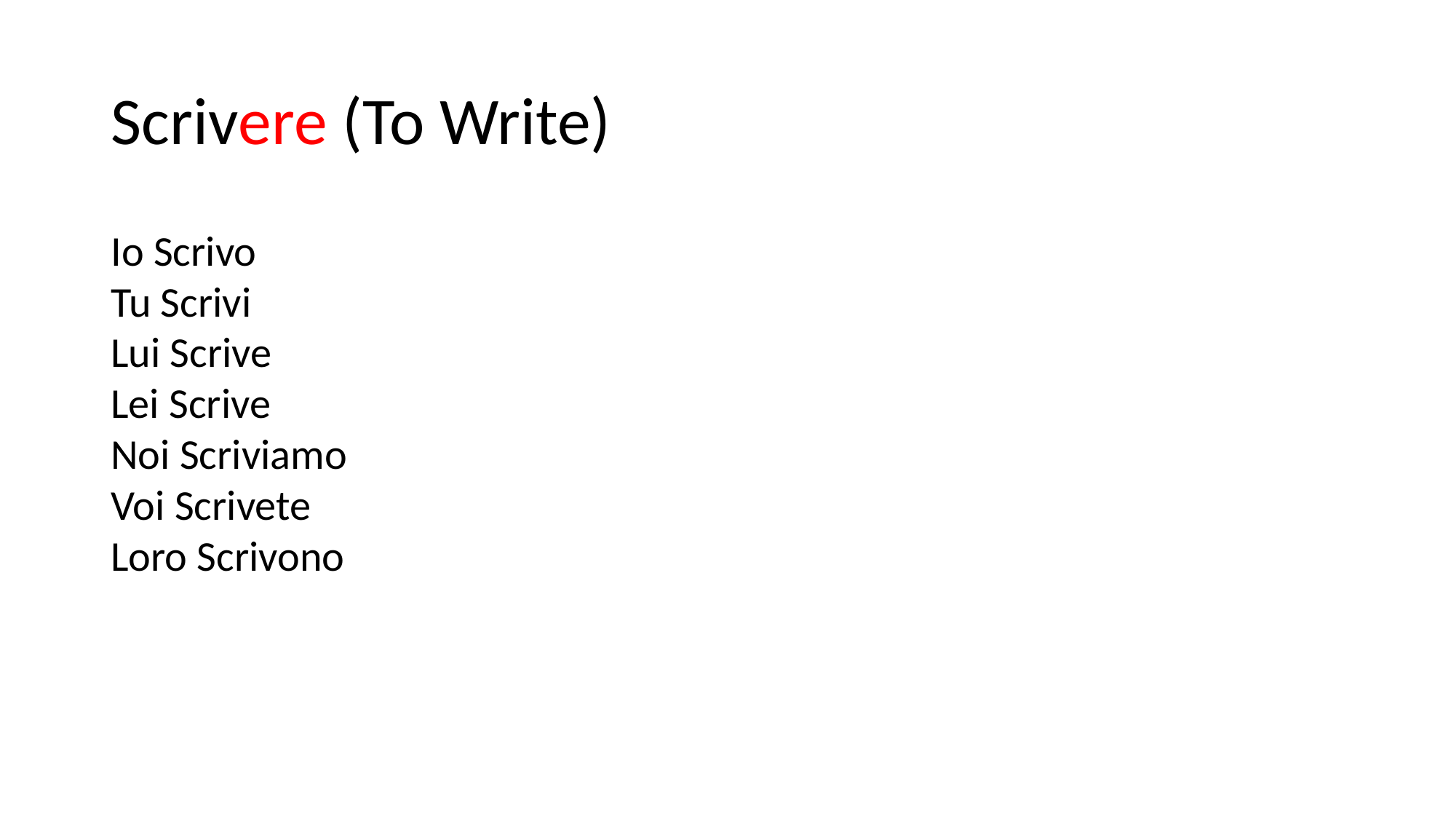

# Scrivere (To Write)
Io Scrivo
Tu Scrivi
Lui Scrive
Lei Scrive
Noi Scriviamo
Voi Scrivete
Loro Scrivono